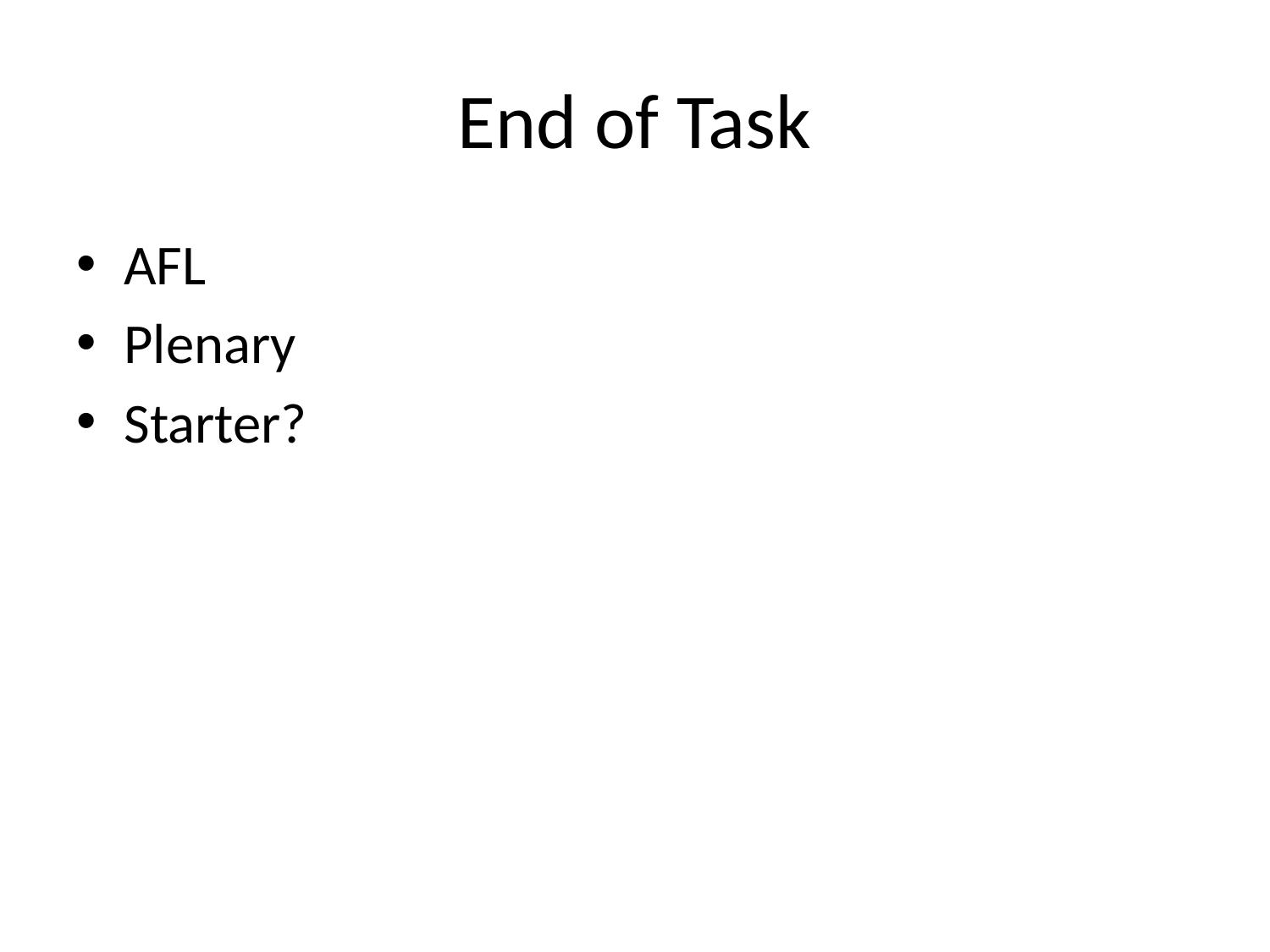

# End of Task
AFL
Plenary
Starter?